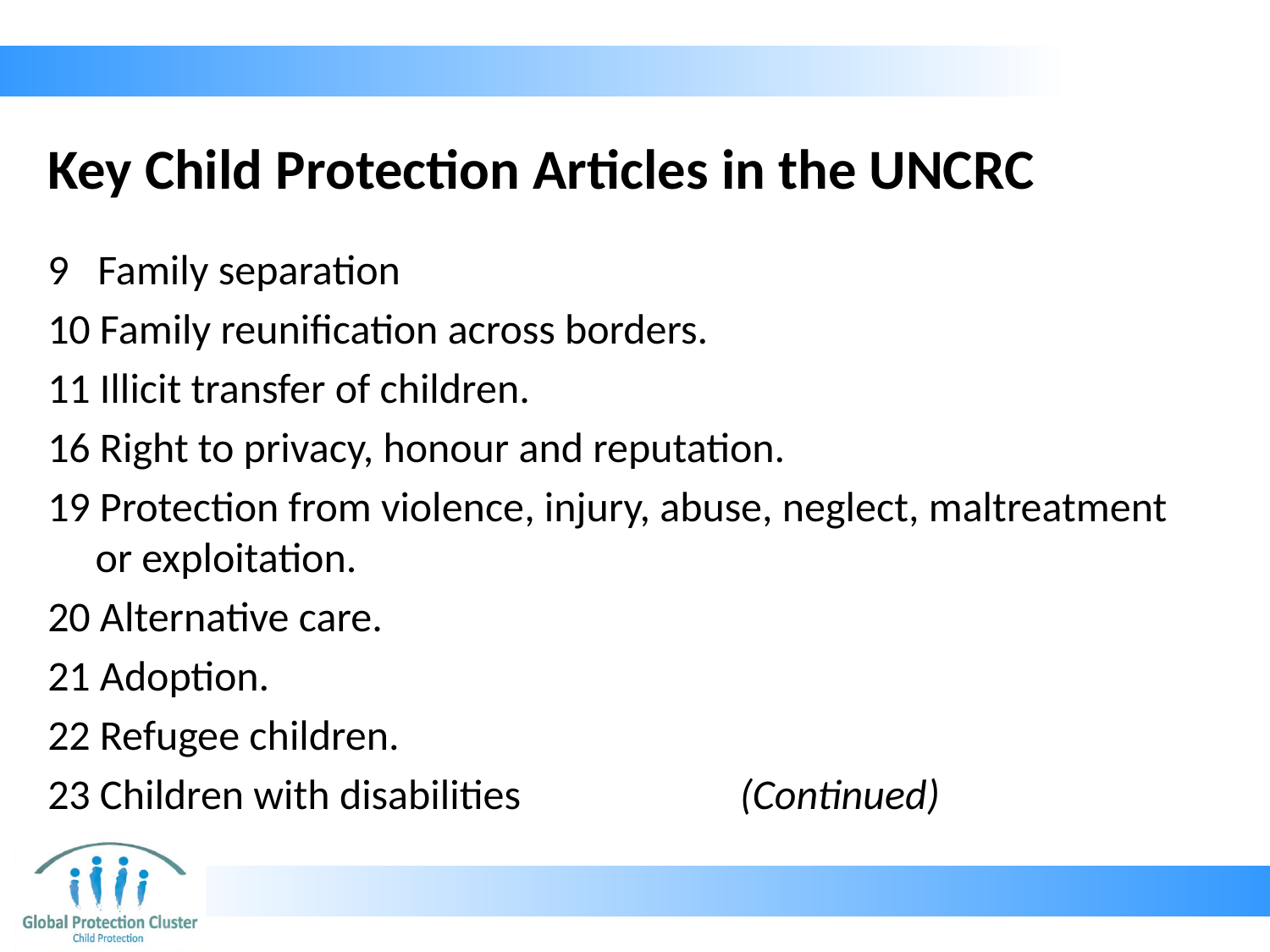

# Key Child Protection Articles in the UNCRC
9   Family separation
10 Family reunification across borders.
11 Illicit transfer of children.
16 Right to privacy, honour and reputation.
19 Protection from violence, injury, abuse, neglect, maltreatment
or exploitation.
20 Alternative care.
21 Adoption.
22 Refugee children.
23 Children with disabilities		 (Continued)